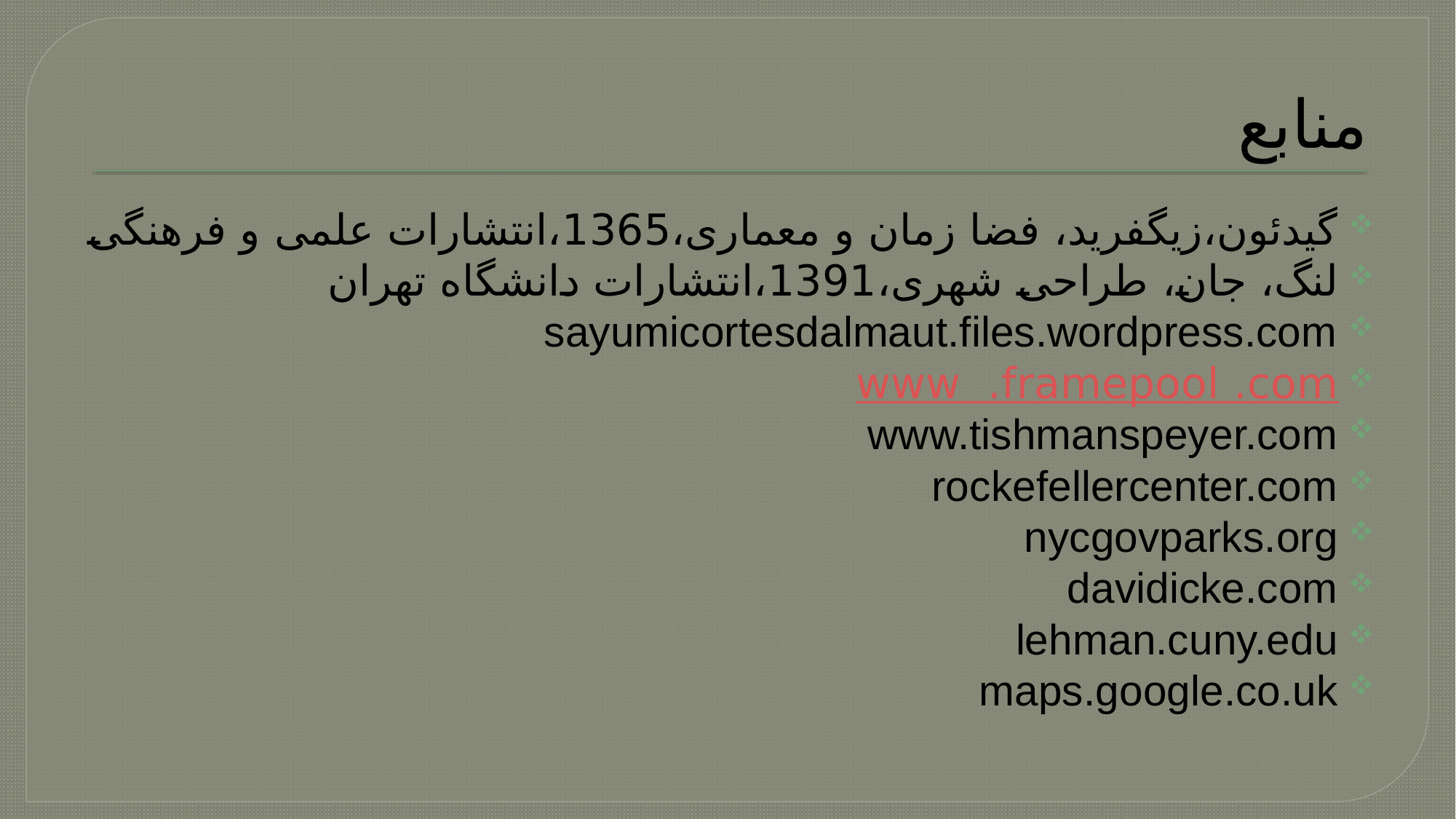

# منابع
گیدئون،زیگفرید، فضا زمان و معماری،1365،انتشارات علمی و فرهنگی
لنگ، جان، طراحی شهری،1391،انتشارات دانشگاه تهران
sayumicortesdalmaut.files.wordpress.com
www  .framepool .com
www.tishmanspeyer.com
rockefellercenter.com
nycgovparks.org
davidicke.com
lehman.cuny.edu
maps.google.co.uk